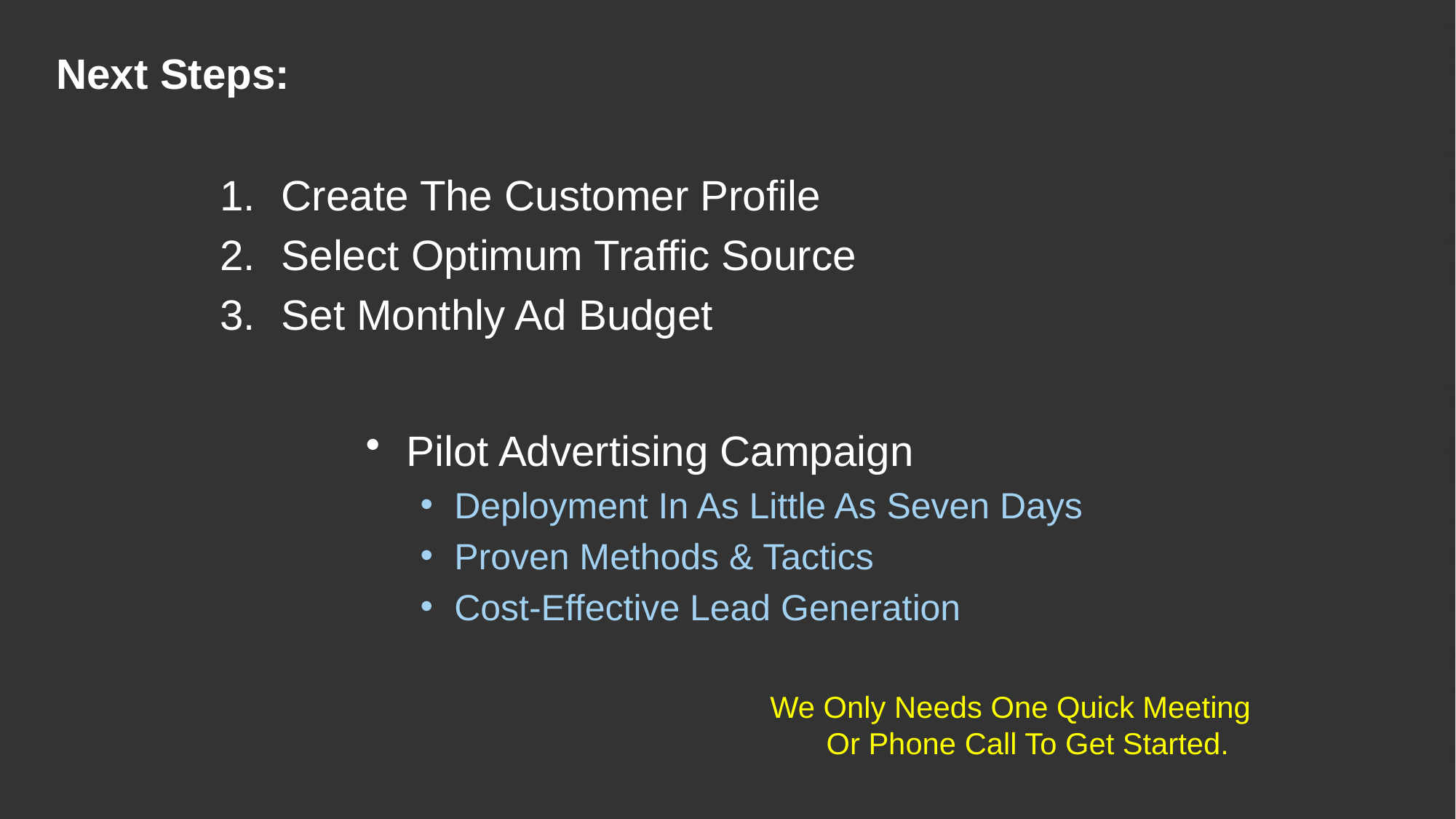

# Next Steps:
Create The Customer Profile
Select Optimum Traffic Source
Set Monthly Ad Budget
Pilot Advertising Campaign
Deployment In As Little As Seven Days
Proven Methods & Tactics
Cost-Effective Lead Generation

We Only Needs One Quick Meeting
Or Phone Call To Get Started.